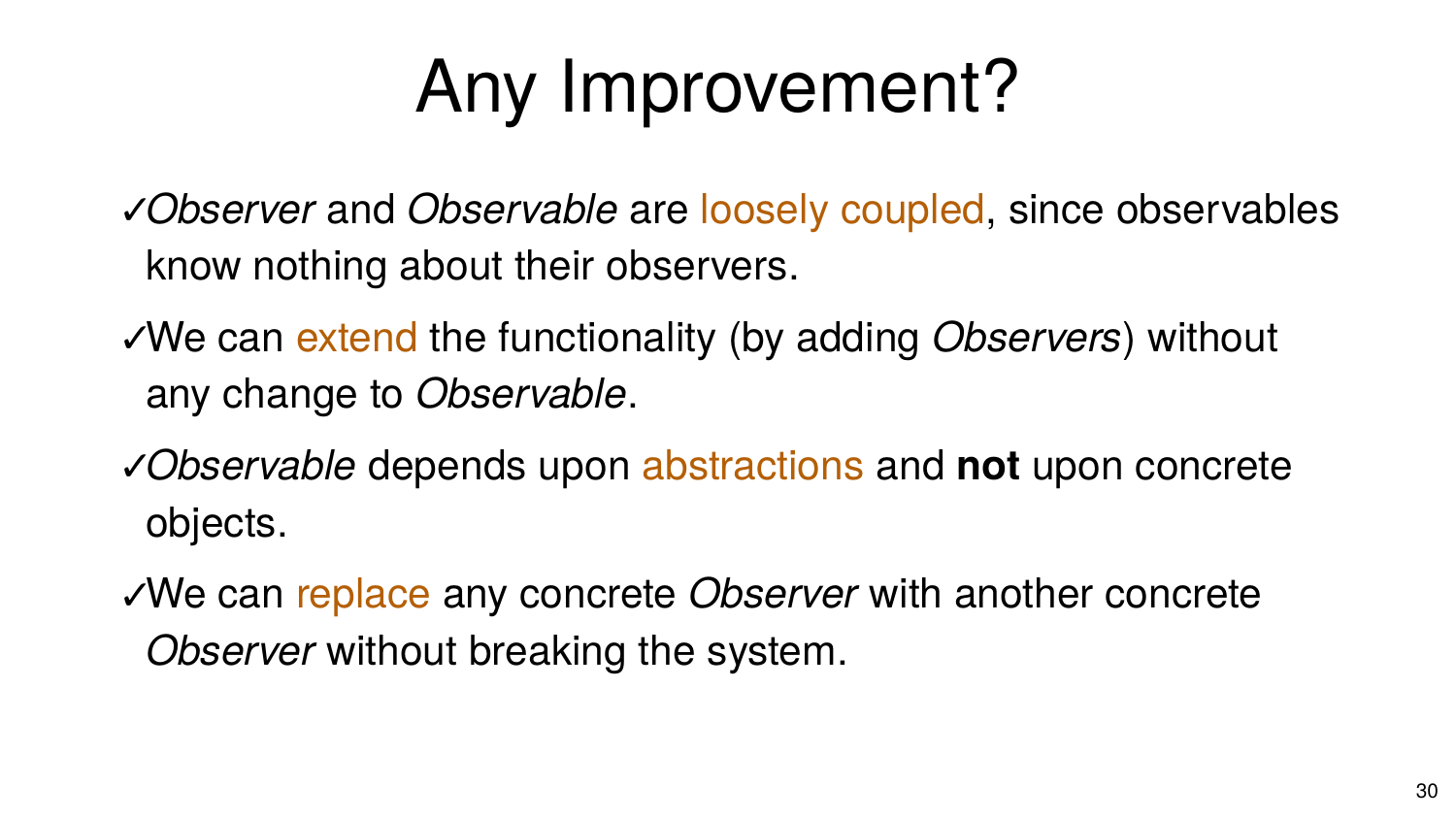

# Any Improvement?
Observer and Observable are loosely coupled, since observables know nothing about their observers.
We can extend the functionality (by adding Observers) without any change to Observable.
Observable depends upon abstractions and not upon concrete objects.
We can replace any concrete Observer with another concrete Observer without breaking the system.
30